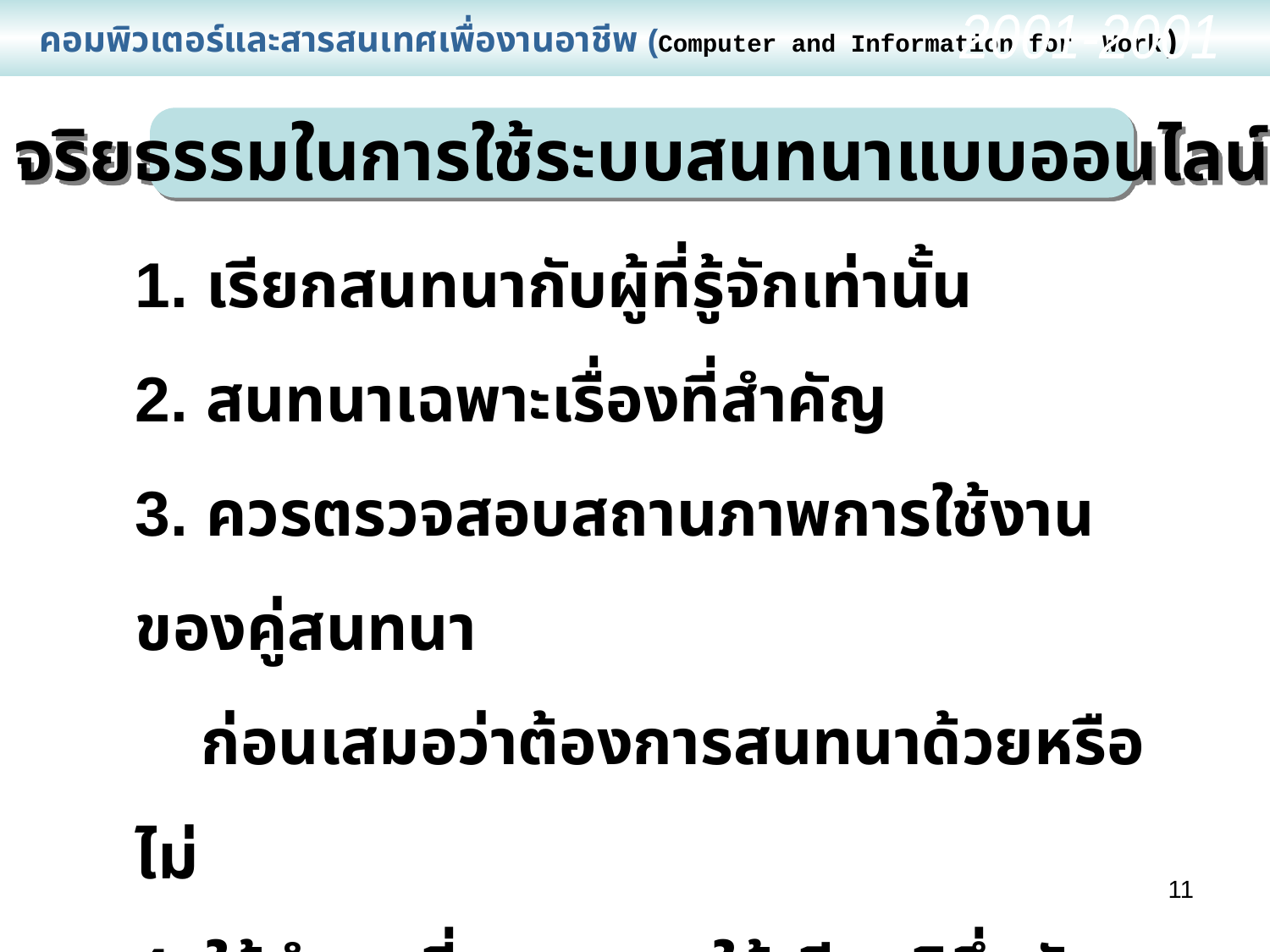

คอมพิวเตอร์และสารสนเทศเพื่องานอาชีพ (Computer and Information for  Work)
2001-2001
จริยธรรมในการใช้ระบบสนทนาแบบออนไลน์
1. เรียกสนทนากับผู้ที่รู้จักเท่านั้น
2. สนทนาเฉพาะเรื่องที่สำคัญ
3. ควรตรวจสอบสถานภาพการใช้งานของคู่สนทนา
    ก่อนเสมอว่าต้องการสนทนาด้วยหรือไม่
4. ใช้คำพูดที่สุภาพและให้เกียรติซึ่งกันและกันในการสนทนา
11